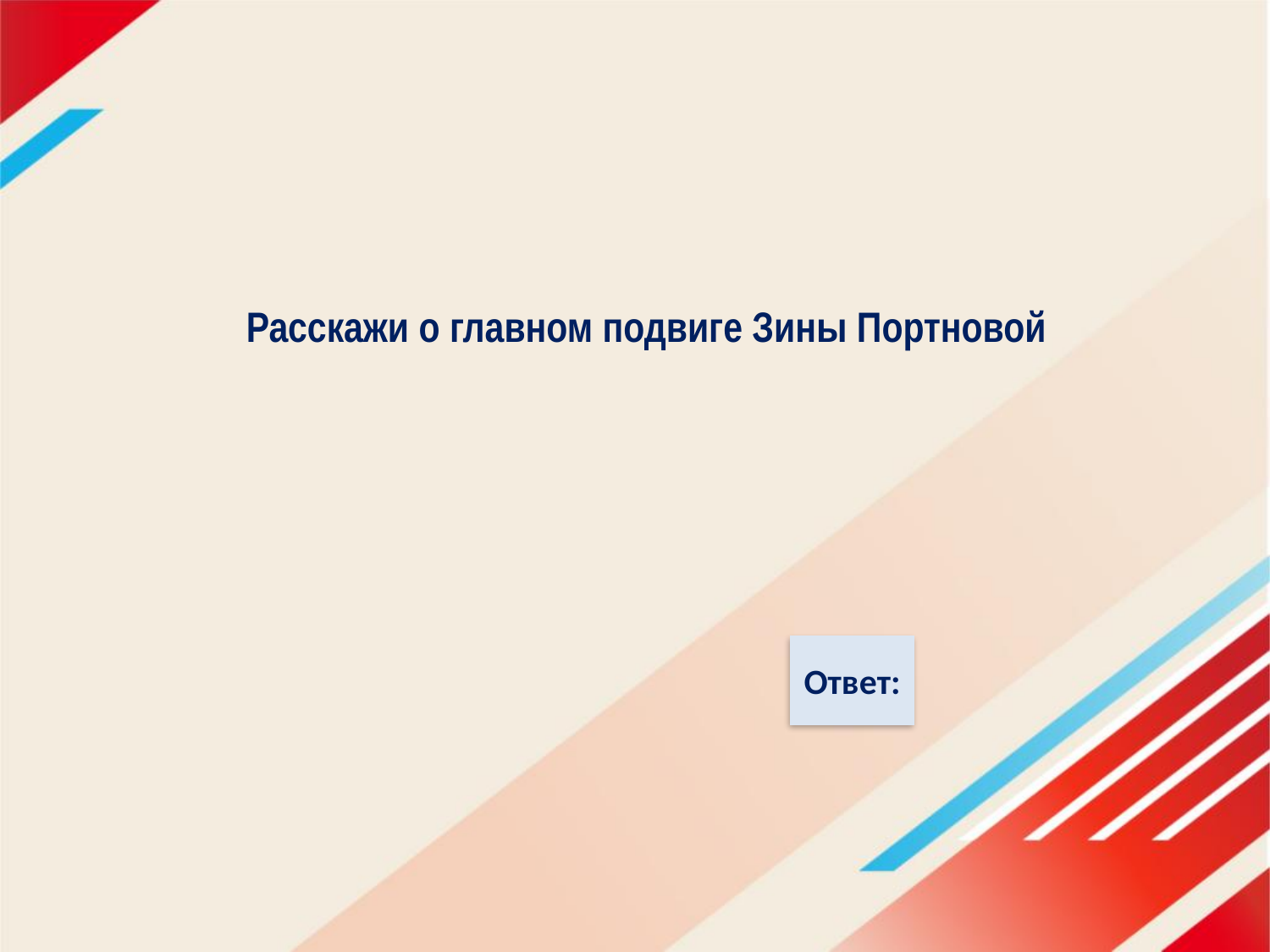

# Расскажи о главном подвиге Зины Портновой